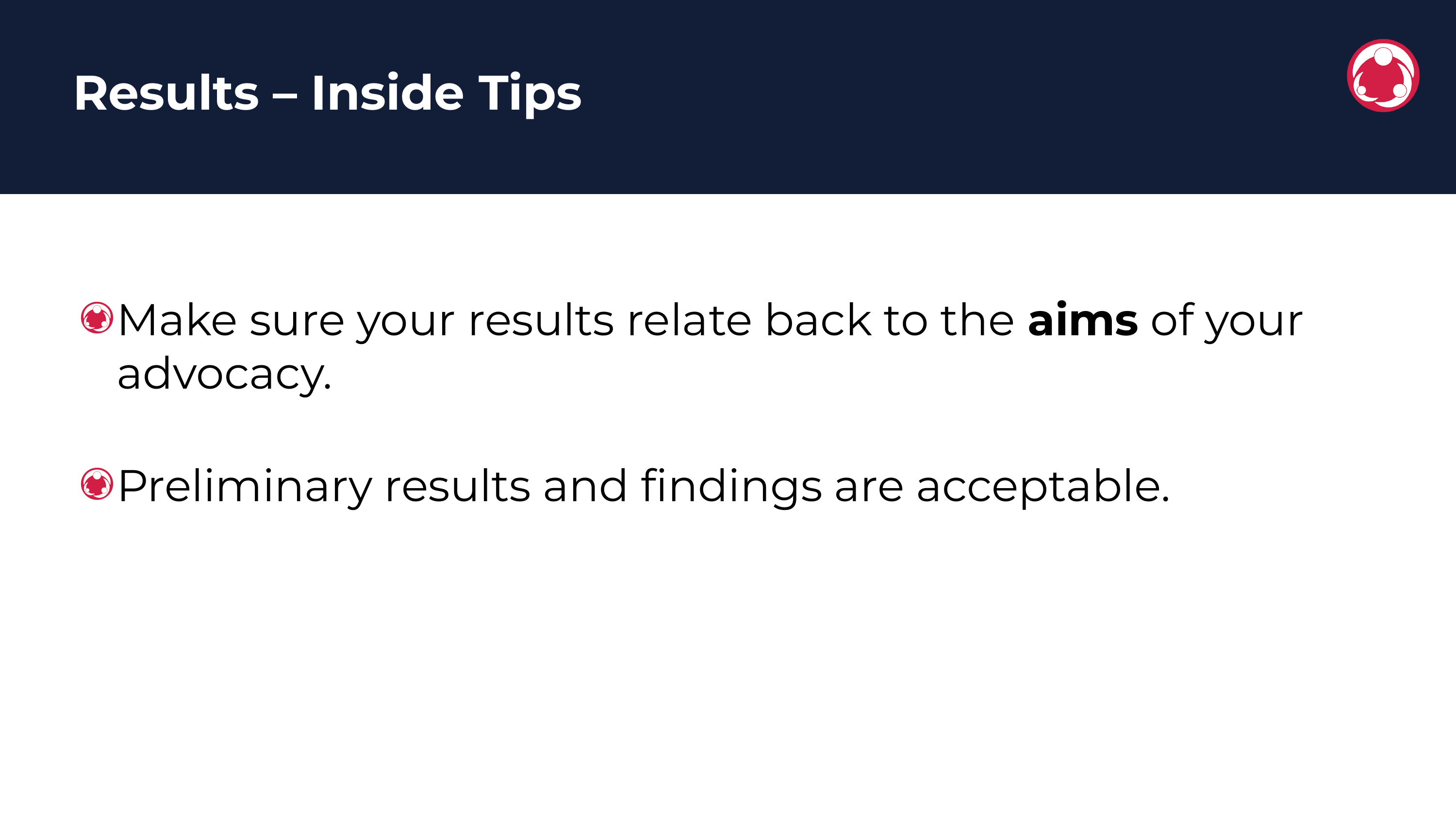

Results – Inside Tips
Make sure your results relate back to the aims of your advocacy.
Preliminary results and findings are acceptable.